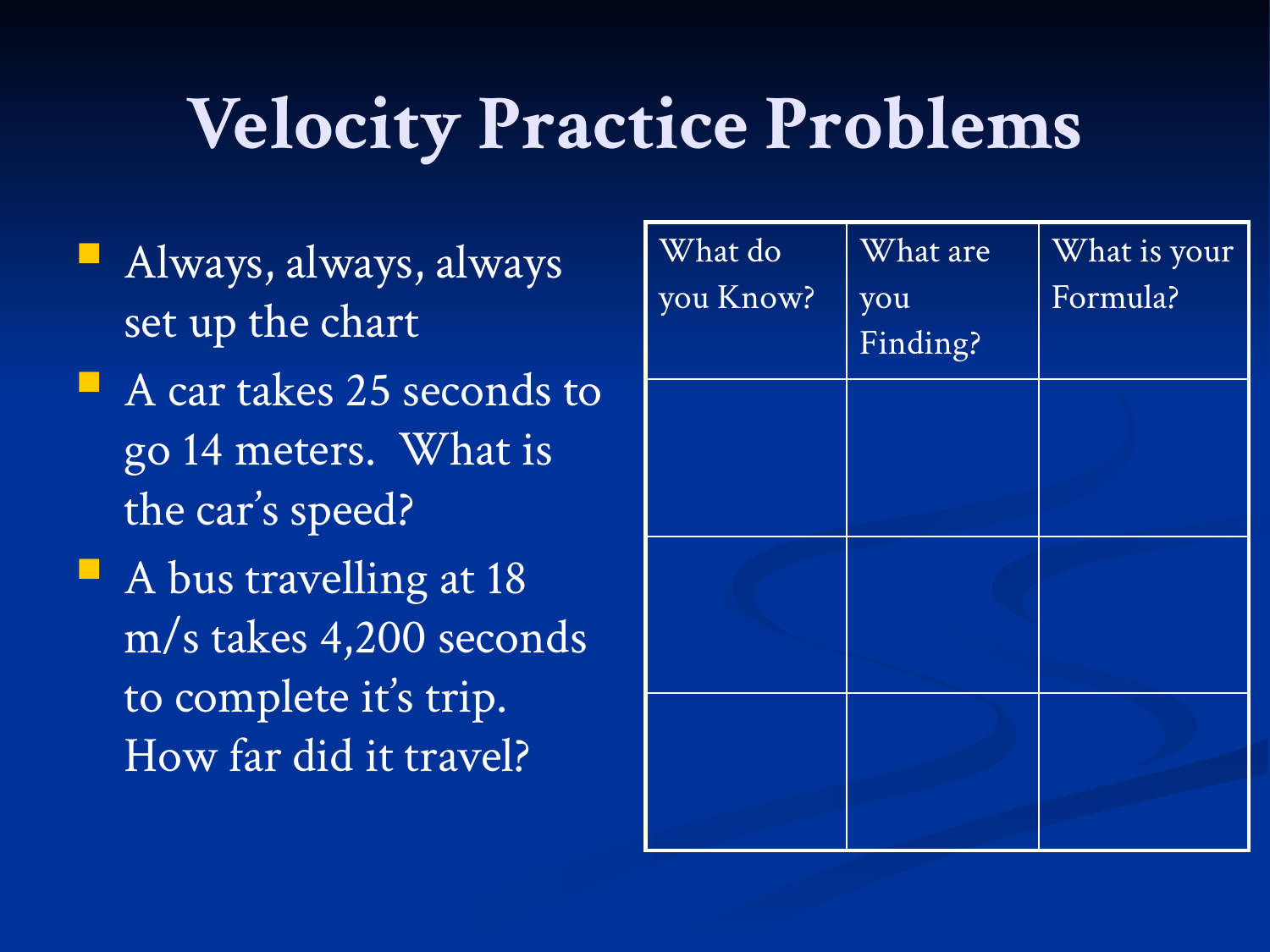

# Velocity Practice Problems
Always, always, always set up the chart
A car takes 25 seconds to go 14 meters.  What is the car’s speed?
A bus travelling at 18 m/s takes 4,200 seconds to complete it’s trip.  How far did it travel?

| What do you Know? | What are you Finding? | What is your Formula? |
| --- | --- | --- |
|  |  |  |
|  |  |  |
|  |  |  |